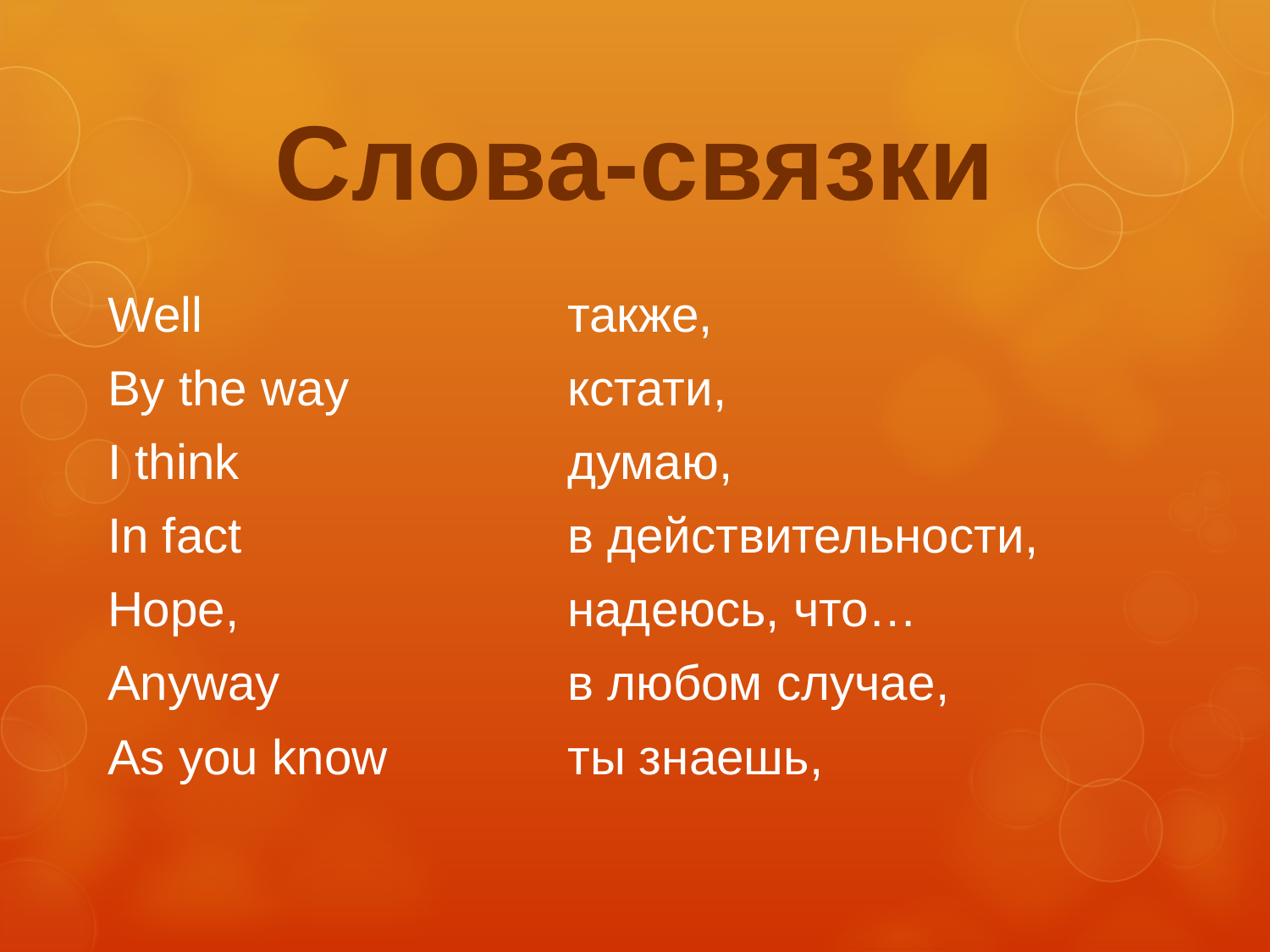

# Слова-связки
Well
By the way
I think
In fact
Hope,
Anyway
As you know
также,
кстати,
думаю,
в действительности,
надеюсь, что…
в любом случае,
ты знаешь,